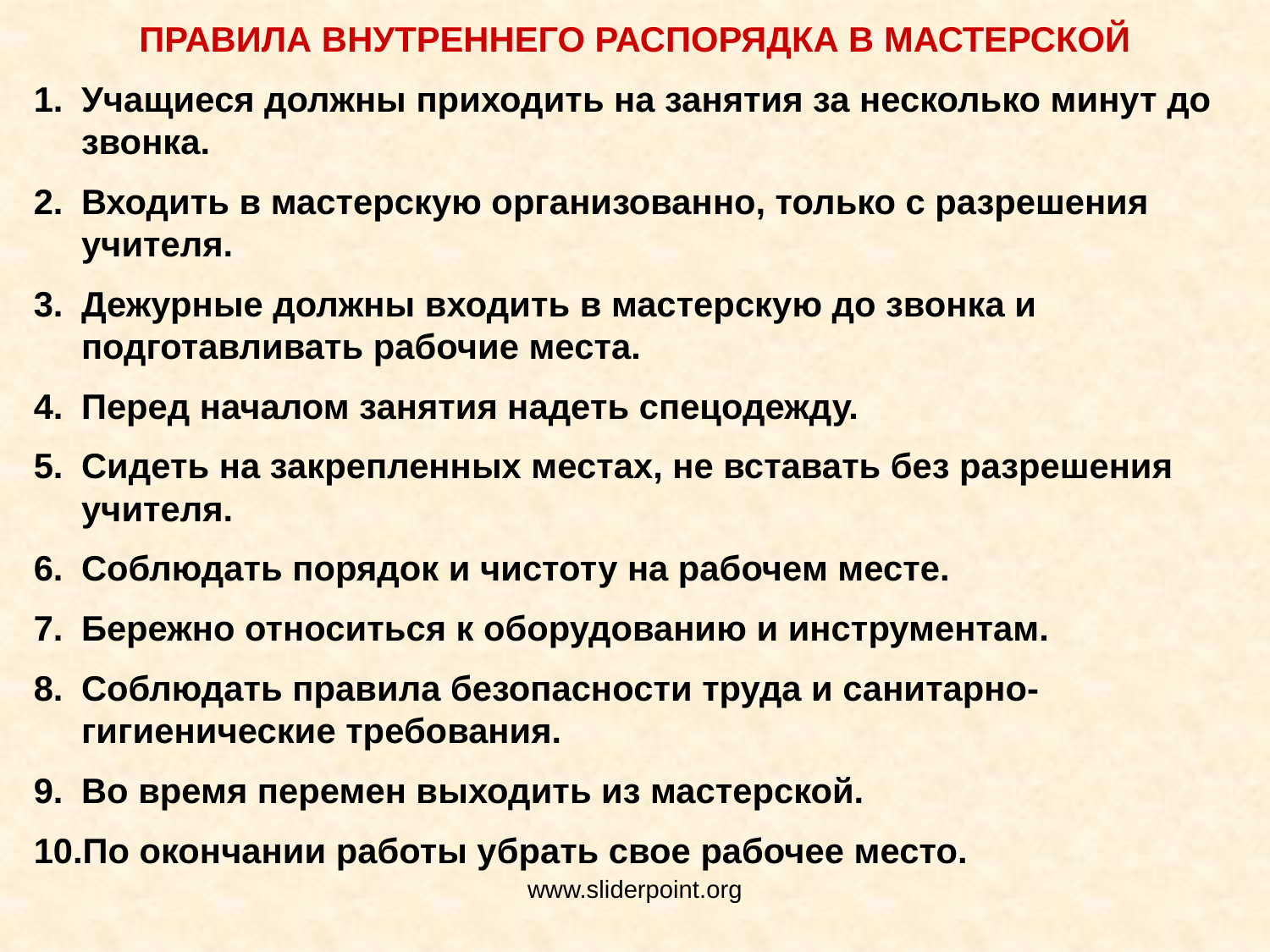

ПРАВИЛА ВНУТРЕННЕГО РАСПОРЯДКА В МАСТЕРСКОЙ
Учащиеся должны приходить на занятия за несколько минут до звонка.
Входить в мастерскую организованно, только с разрешения учителя.
Дежурные должны входить в мастерскую до звонка и подготавливать рабочие места.
Перед началом занятия надеть спецодежду.
Сидеть на закрепленных местах, не вставать без разрешения учителя.
Соблюдать порядок и чистоту на рабочем месте.
Бережно относиться к оборудованию и инструментам.
Соблюдать правила безопасности труда и санитарно-гигиенические требования.
Во время перемен выходить из мастерской.
По окончании работы убрать свое рабочее место.
www.sliderpoint.org